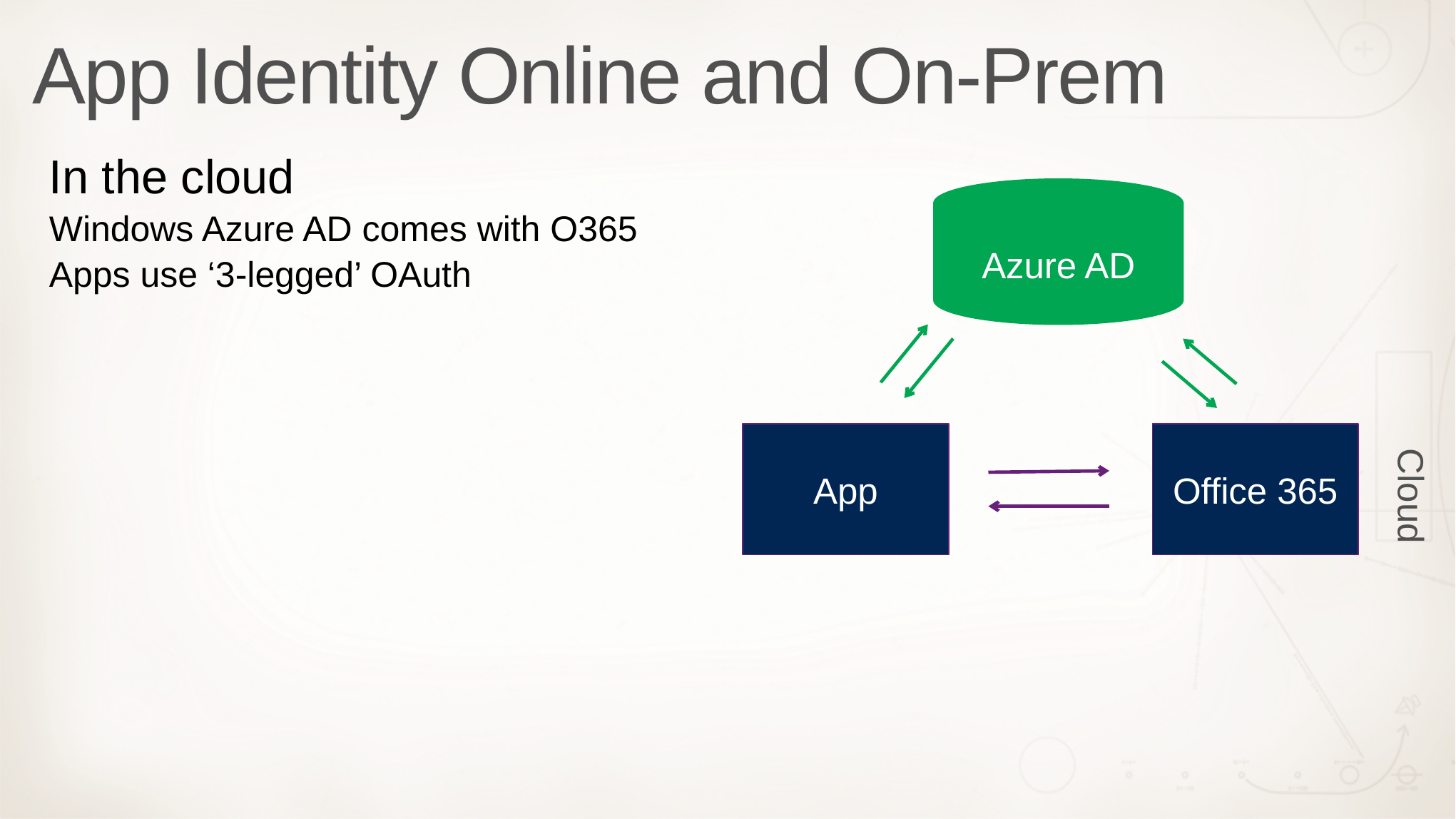

# App Identity Online and On-Prem
In the cloud
Windows Azure AD comes with O365
Apps use ‘3-legged’ OAuth

Azure AD
App
Office 365
Cloud